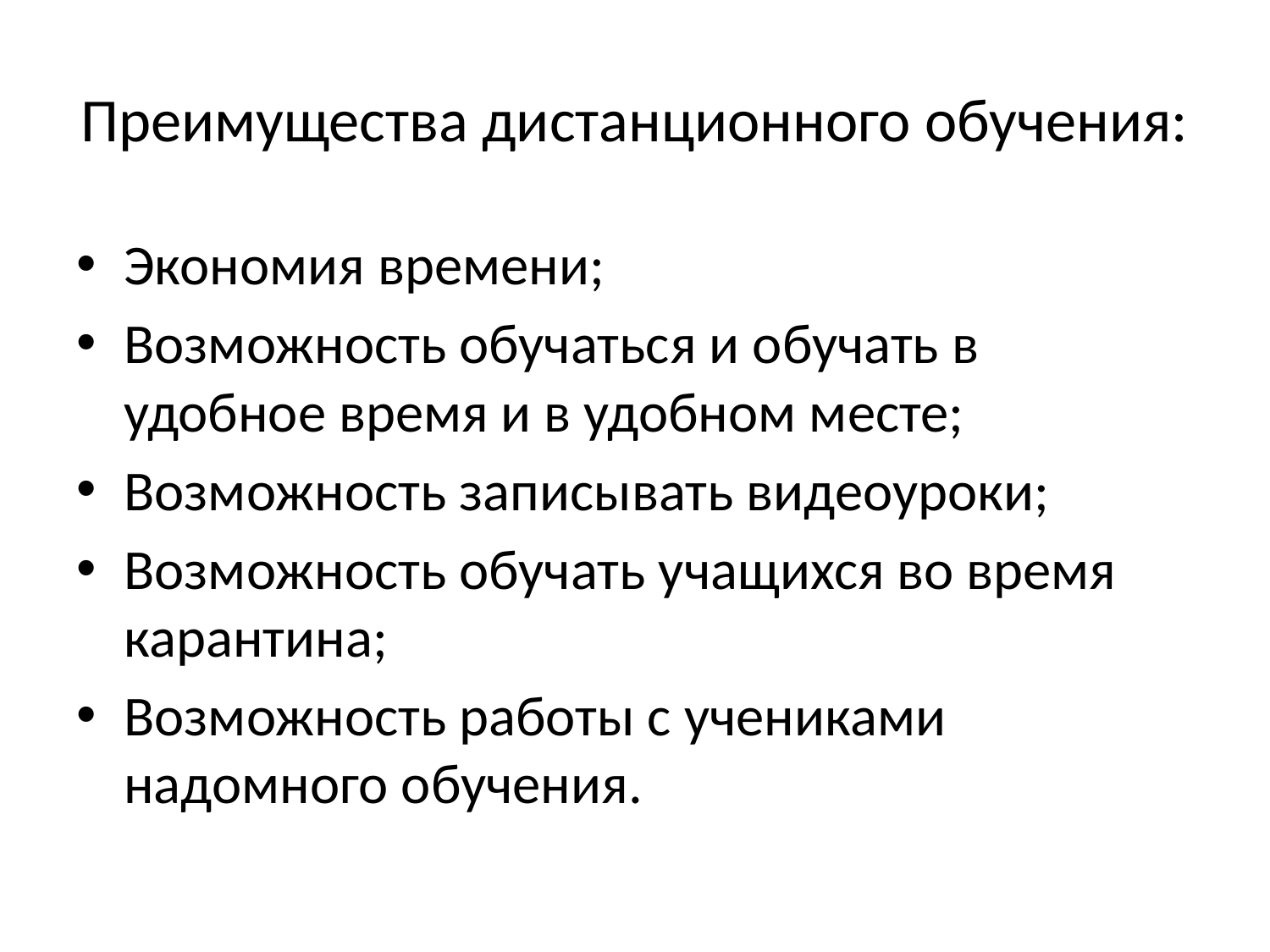

# Преимущества дистанционного обучения:
Экономия времени;
Возможность обучаться и обучать в удобное время и в удобном месте;
Возможность записывать видеоуроки;
Возможность обучать учащихся во время карантина;
Возможность работы с учениками надомного обучения.